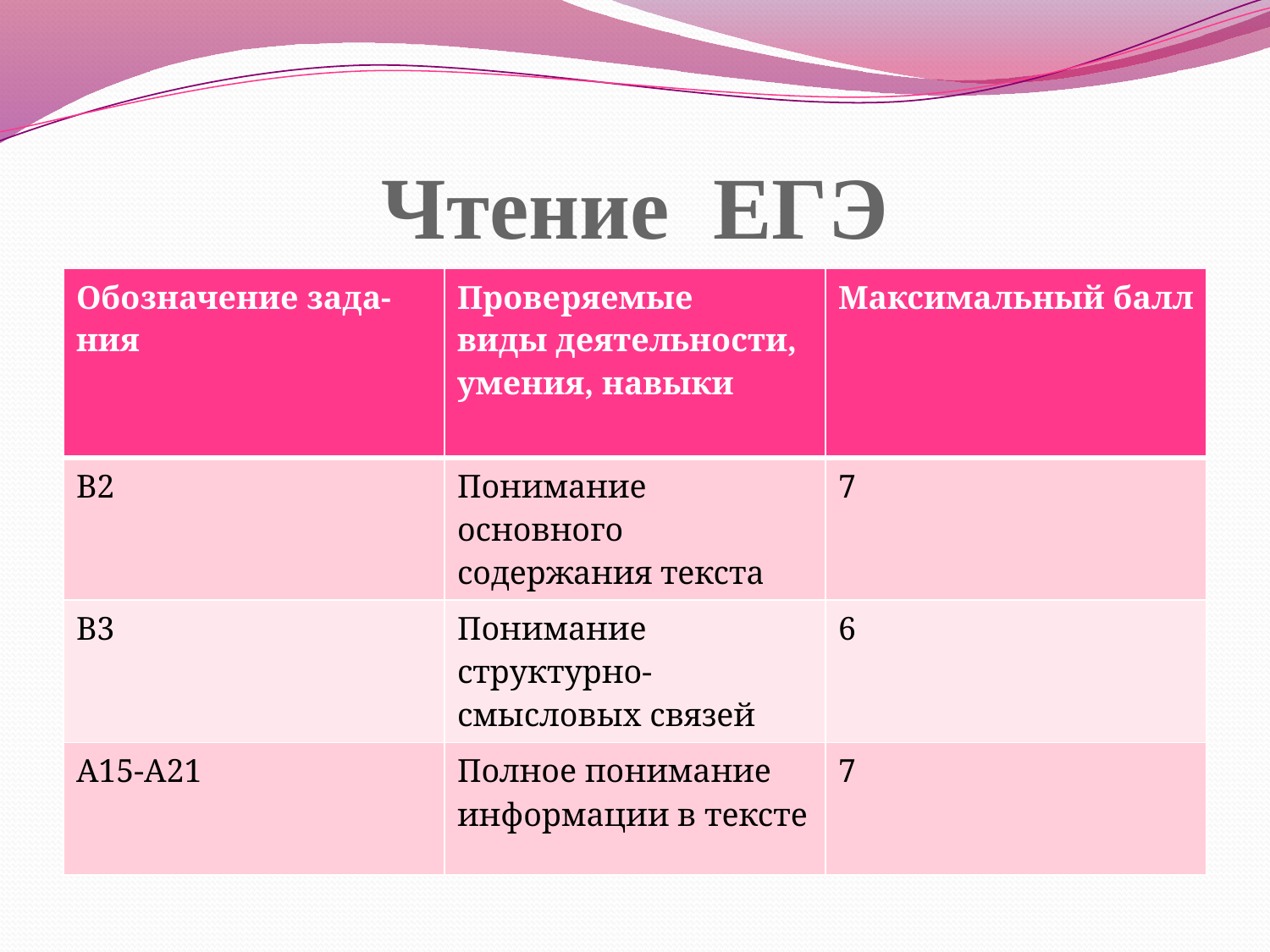

# Чтение  ЕГЭ
| Обозначение зада- ния | Проверяемые виды деятельности, умения, навыки | Максимальный балл |
| --- | --- | --- |
| B2 | Понимание основного содержания текста | 7 |
| B3 | Понимание структурно-смысловых связей | 6 |
| A15-A21 | Полное понимание информации в тексте | 7 |